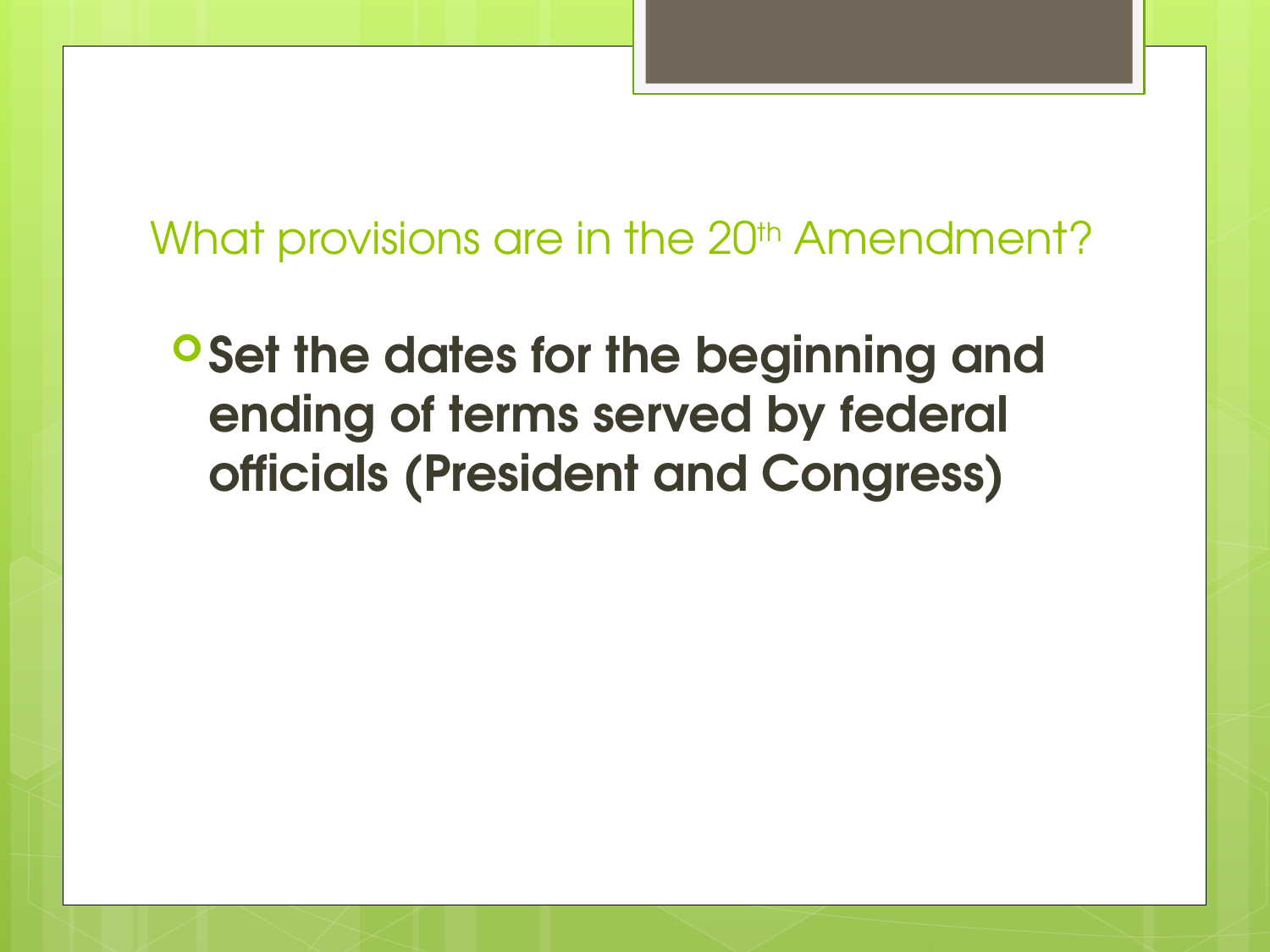

# What provisions are in the 20th Amendment?
Set the dates for the beginning and ending of terms served by federal officials (President and Congress)